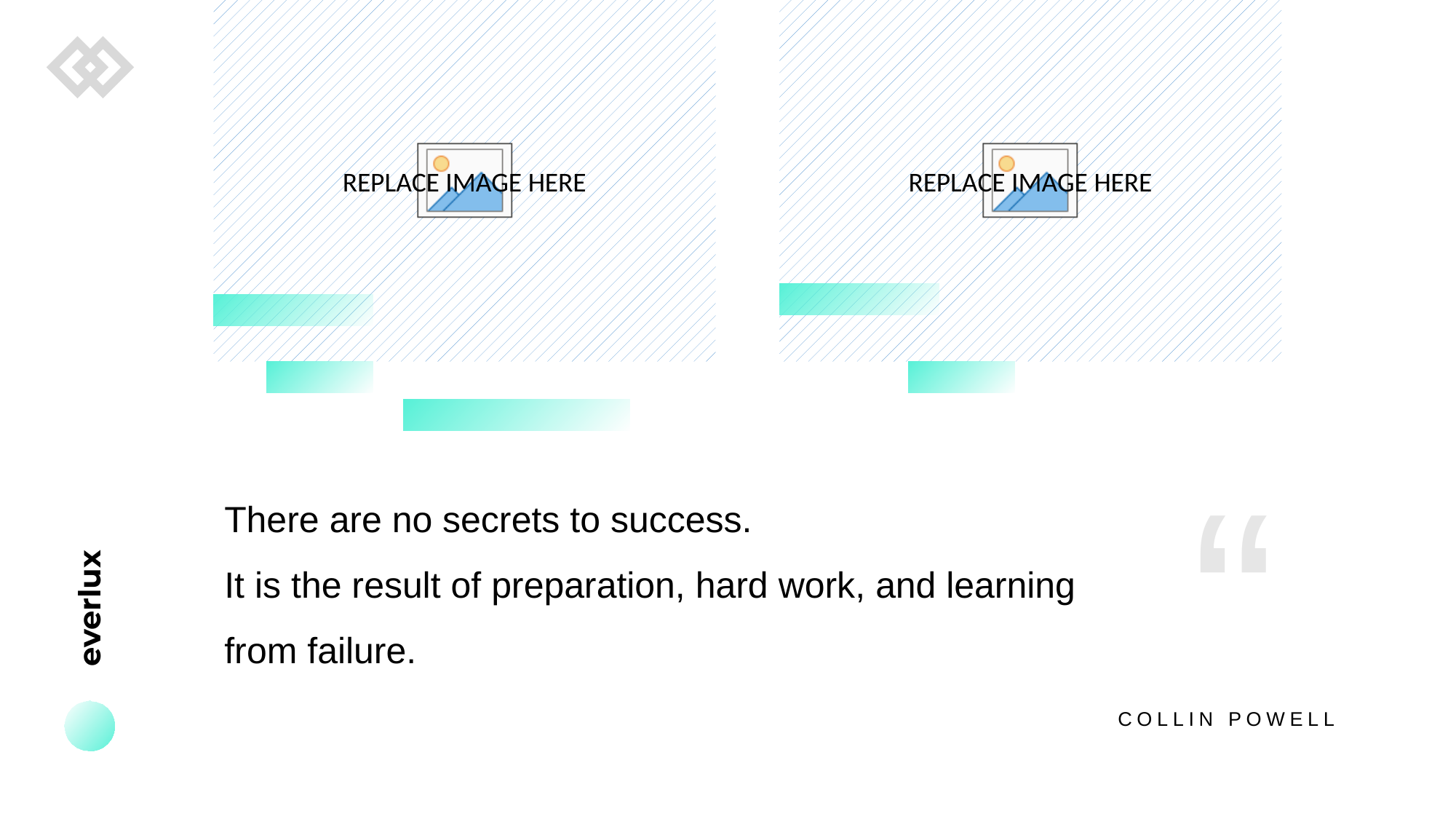

“
There are no secrets to success.
It is the result of preparation, hard work, and learning from failure.
everlux

COLLIN POWELL